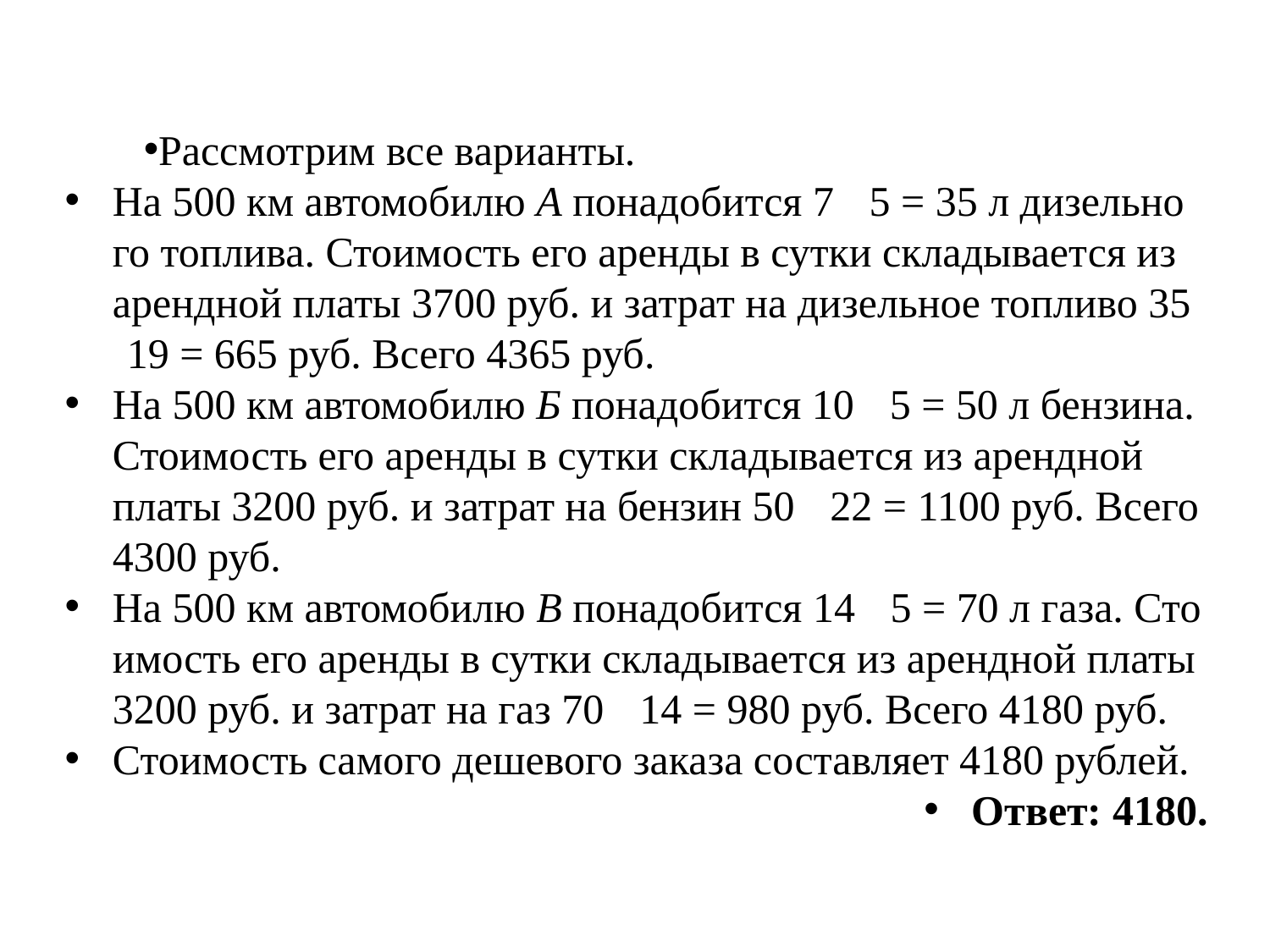

Рас­смот­рим все ва­ри­ан­ты.
На 500 км ав­то­мо­би­лю A по­на­до­бит­ся 7    5 = 35 л ди­зель­но­го топ­ли­ва. Сто­и­мость его арен­ды в сутки скла­ды­ва­ет­ся из аренд­ной платы 3700 руб. и за­трат на ди­зель­ное топ­ли­во 35    19 = 665 руб. Всего 4365 руб.
На 500 км ав­то­мо­би­лю Б по­на­до­бит­ся 10    5 = 50 л бен­зи­на. Сто­и­мость его арен­ды в сутки скла­ды­ва­ет­ся из аренд­ной платы 3200 руб. и за­трат на бен­зин 50    22 = 1100 руб. Всего 4300 руб.
На 500 км ав­то­мо­би­лю В по­на­до­бит­ся 14    5 = 70 л газа. Сто­и­мость его арен­ды в сутки скла­ды­ва­ет­ся из аренд­ной платы 3200 руб. и за­трат на газ 70    14 = 980 руб. Всего 4180 руб.
Сто­и­мость са­мо­го де­ше­во­го за­ка­за со­став­ля­ет 4180 руб­лей.
Ответ: 4180.